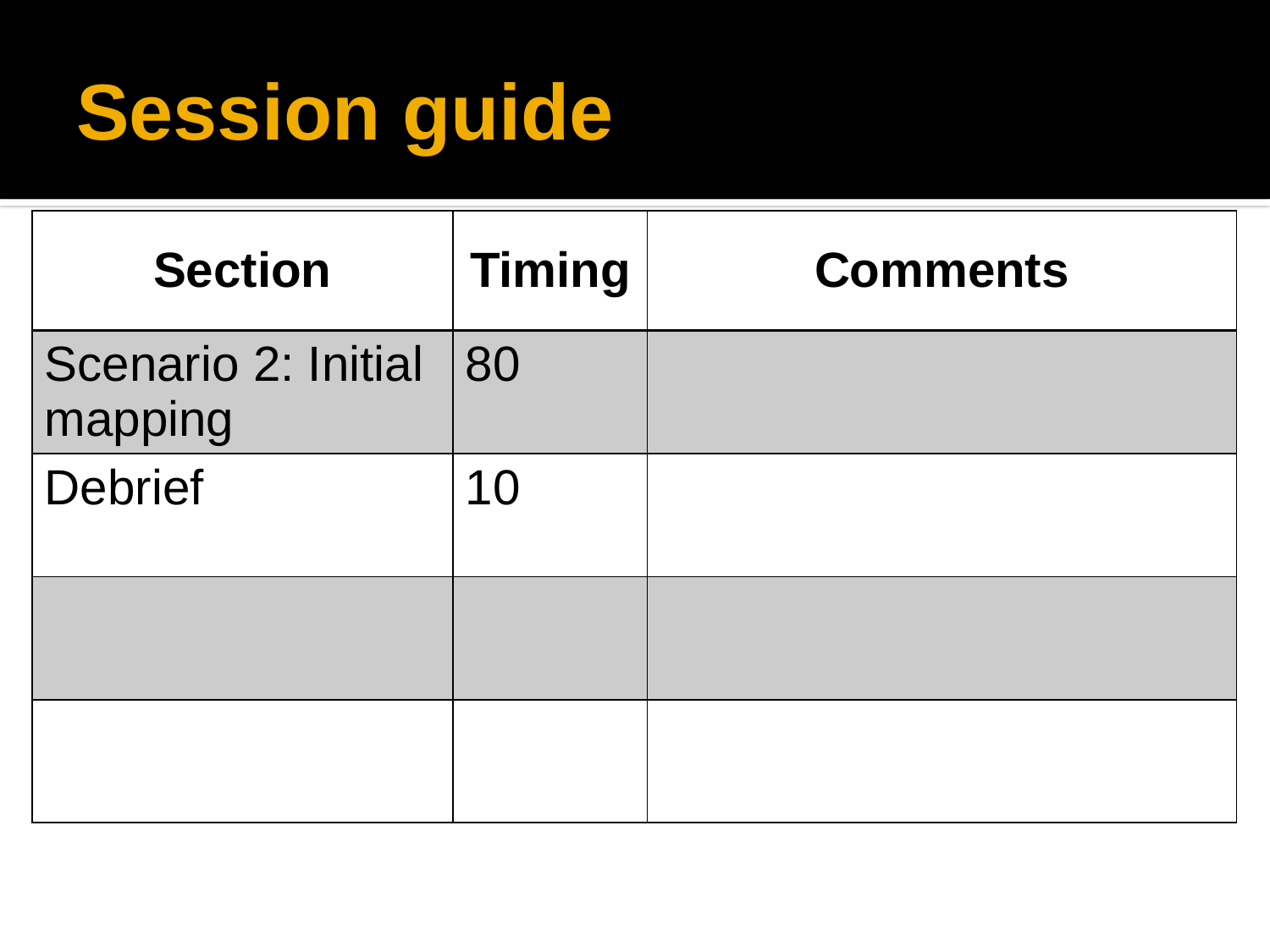

# Session guide
| Section | Timing | Comments |
| --- | --- | --- |
| Scenario 2: Initial mapping | 80 |  |
| Debrief | 10 |  |
|  |  |  |
|  |  |  |